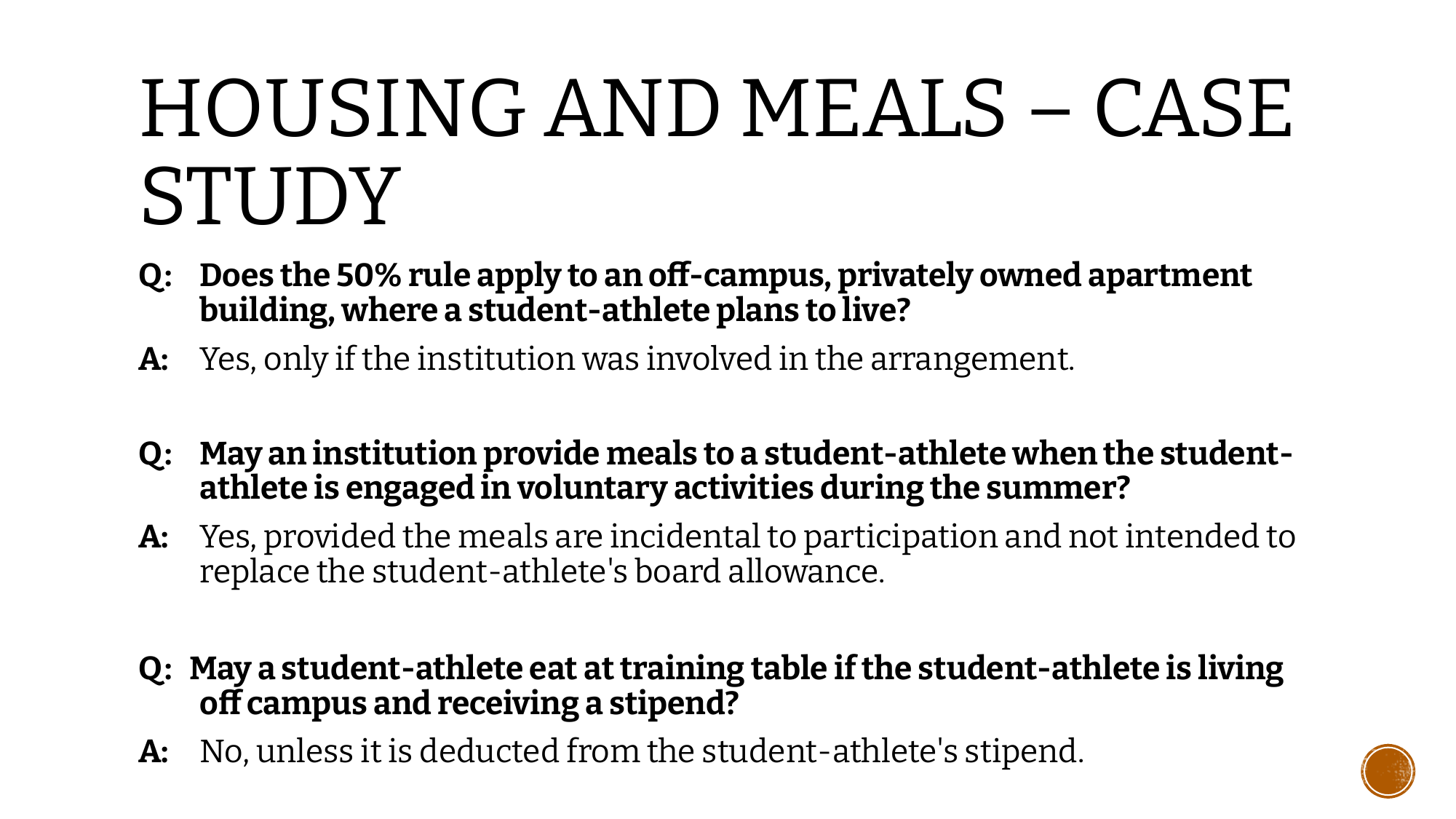

# Housing and Meals – Case Study
Q:  	Does the 50% rule apply to an off-campus, privately owned apartment building, where a student-athlete plans to live?
A:   	Yes, only if the institution was involved in the arrangement.

Q:  	May an institution provide meals to a student-athlete when the student-athlete is engaged in voluntary activities during the summer?
A:   	Yes, provided the meals are incidental to participation and not intended to replace the student-athlete's board allowance.

Q:   May a student-athlete eat at training table if the student-athlete is living off campus and receiving a stipend?
A:  	No, unless it is deducted from the student-athlete's stipend.